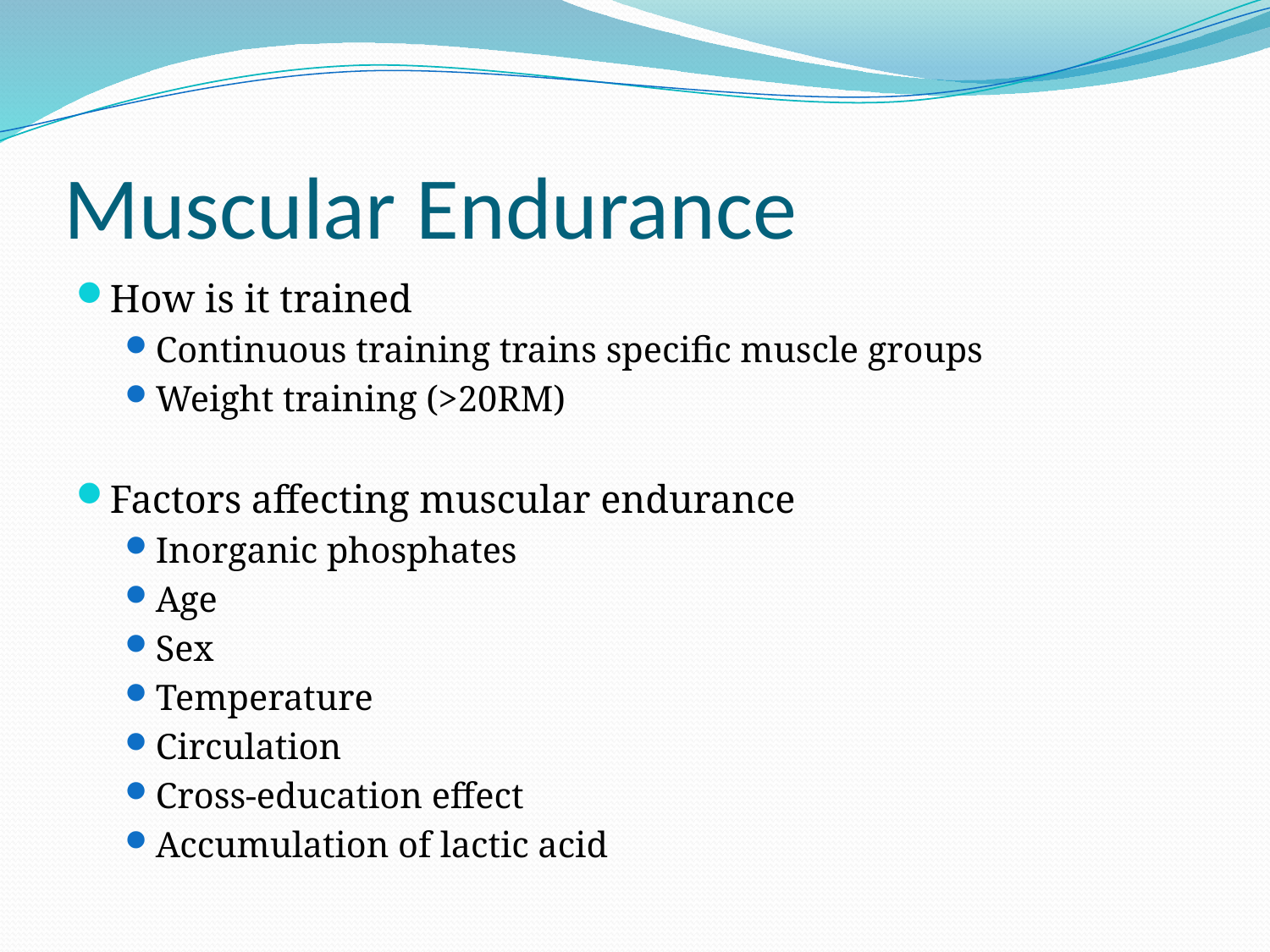

# Muscular Endurance
How is it trained
Continuous training trains specific muscle groups
Weight training (>20RM)

Factors affecting muscular endurance
Inorganic phosphates
Age
Sex
Temperature
Circulation
Cross-education effect
Accumulation of lactic acid